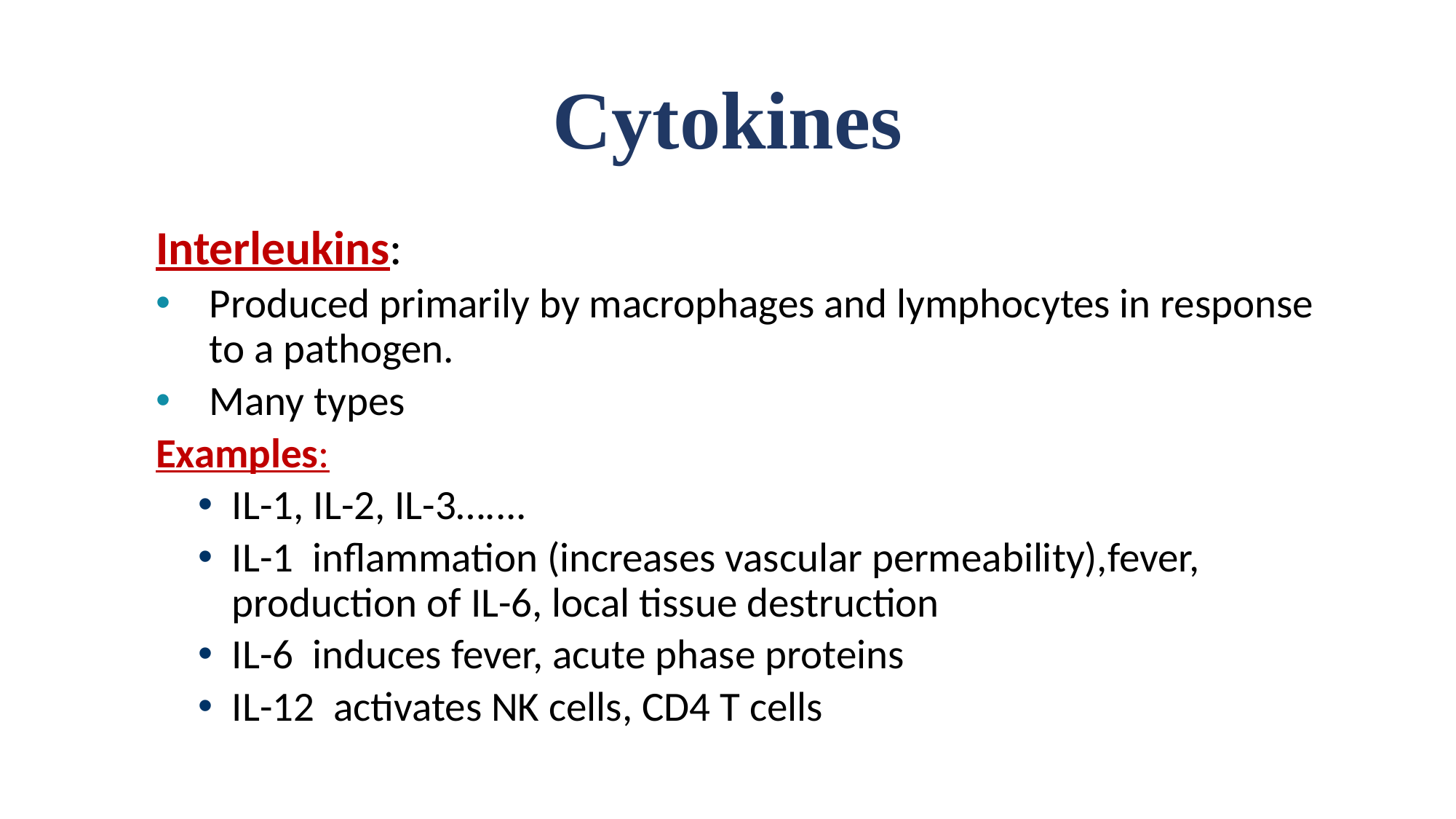

# Cytokines
Interleukins:
Produced primarily by macrophages and lymphocytes in response to a pathogen.
Many types
Examples:
IL-1, IL-2, IL-3…....
IL-1  inflammation (increases vascular permeability),fever, production of IL-6, local tissue destruction
IL-6  induces fever, acute phase proteins
IL-12  activates NK cells, CD4 T cells